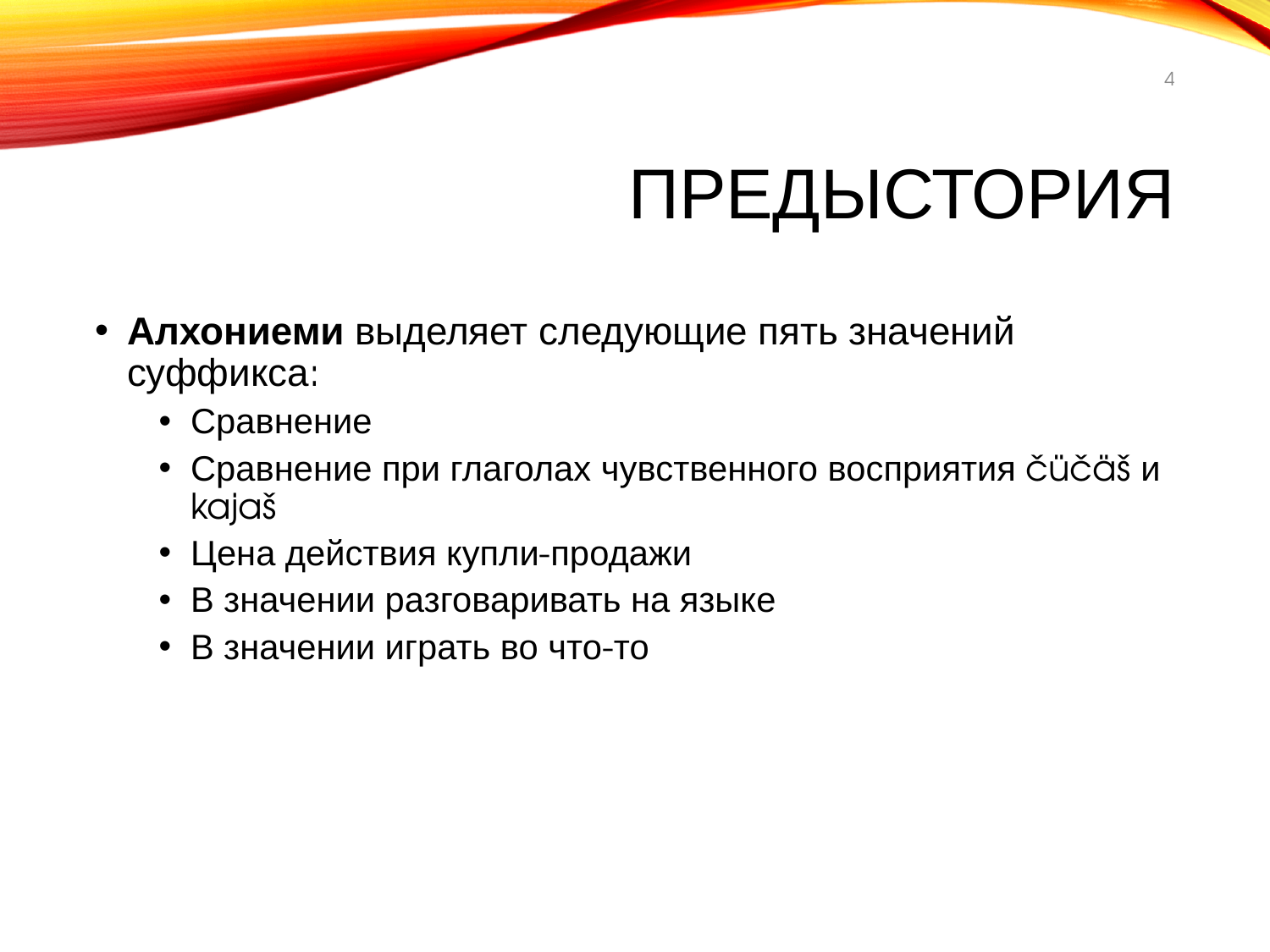

4
# Предыстория
Алхониеми выделяет следующие пять значений суффикса:
Сравнение
Сравнение при глаголах чувственного восприятия čüčäš и kajaš
Цена действия купли-продажи
В значении разговаривать на языке
В значении играть во что-то